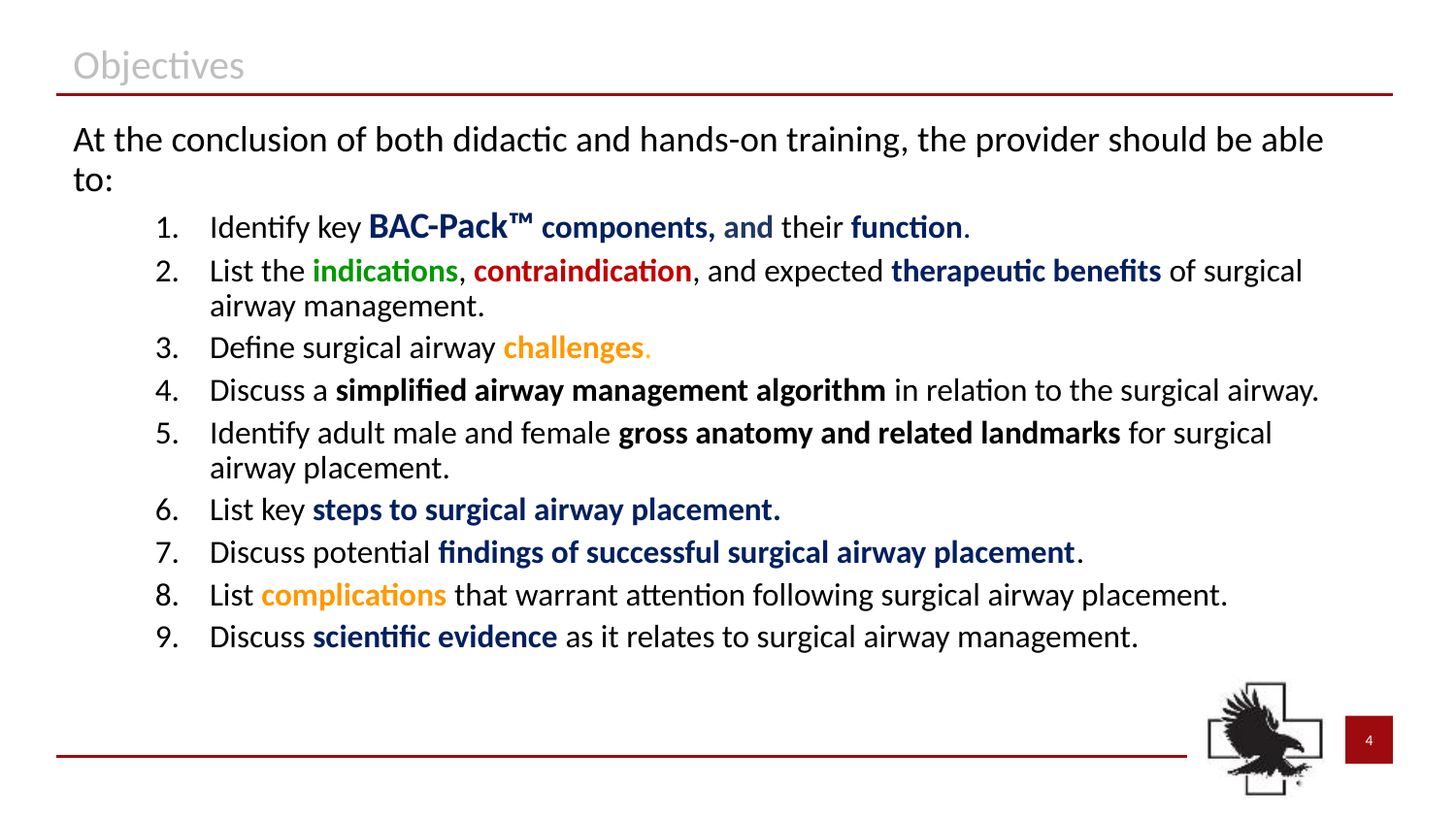

Objectives
At the conclusion of both didactic and hands-on training, the provider should be able to:
Identify key BAC-Pack™ components, and their function.
List the indications, contraindication, and expected therapeutic benefits of surgical airway management.
Define surgical airway challenges.
Discuss a simplified airway management algorithm in relation to the surgical airway.
Identify adult male and female gross anatomy and related landmarks for surgical airway placement.
List key steps to surgical airway placement.
Discuss potential findings of successful surgical airway placement.
List complications that warrant attention following surgical airway placement.
Discuss scientific evidence as it relates to surgical airway management.
4